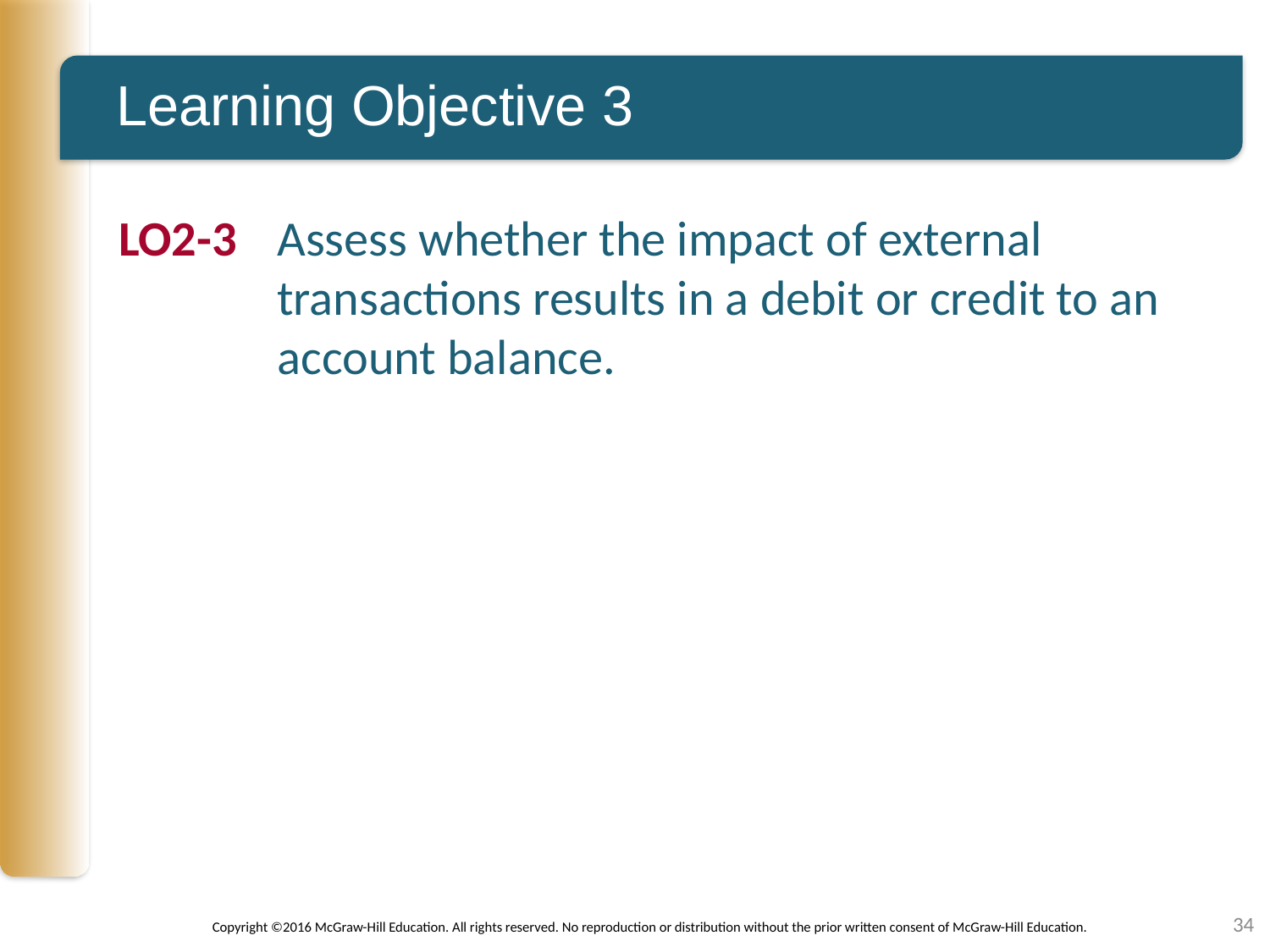

# Learning Objective 3
LO2-3	Assess whether the impact of external transactions results in a debit or credit to an account balance.
34
Copyright ©2016 McGraw-Hill Education. All rights reserved. No reproduction or distribution without the prior written consent of McGraw-Hill Education.